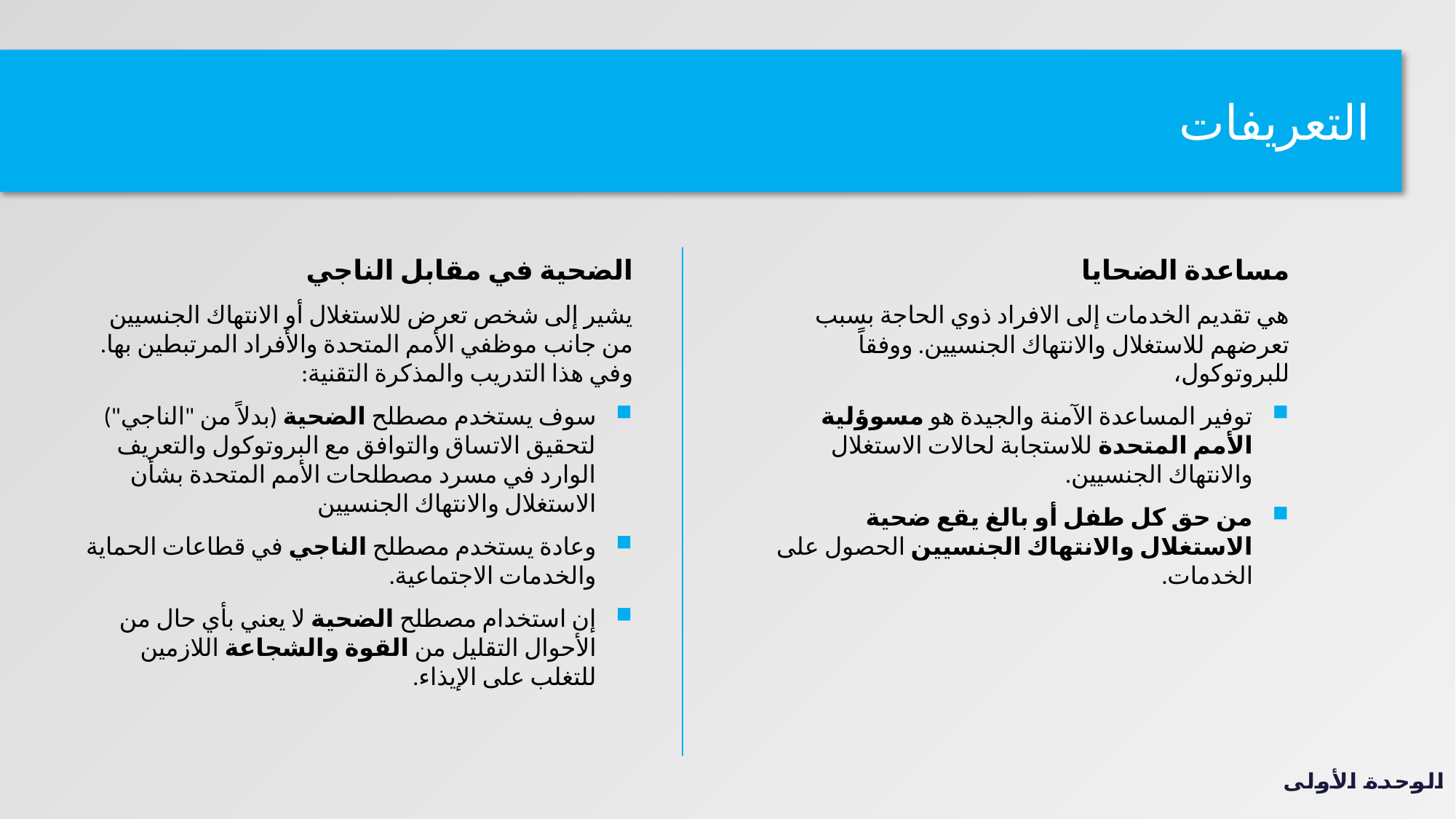

# التعريفات
الضحية في مقابل الناجي
يشير إلى شخص تعرض للاستغلال أو الانتهاك الجنسيين من جانب موظفي الأمم المتحدة والأفراد المرتبطين بها. وفي هذا التدريب والمذكرة التقنية:
سوف يستخدم مصطلح الضحية (بدلاً من "الناجي") لتحقيق الاتساق والتوافق مع البروتوكول والتعريف الوارد في مسرد مصطلحات الأمم المتحدة بشأن الاستغلال والانتهاك الجنسيين
وعادة يستخدم مصطلح الناجي في قطاعات الحماية والخدمات الاجتماعية.
إن استخدام مصطلح الضحية لا يعني بأي حال من الأحوال التقليل من القوة والشجاعة اللازمين للتغلب على الإيذاء.
مساعدة الضحايا
هي تقديم الخدمات إلى الافراد ذوي الحاجة بسبب تعرضهم للاستغلال والانتهاك الجنسيين. ووفقاً للبروتوكول،
توفير المساعدة الآمنة والجيدة هو مسوؤلية الأمم المتحدة للاستجابة لحالات الاستغلال والانتهاك الجنسيين.
من حق كل طفل أو بالغ يقع ضحية الاستغلال والانتهاك الجنسيين الحصول على الخدمات.
الوحدة الأولى